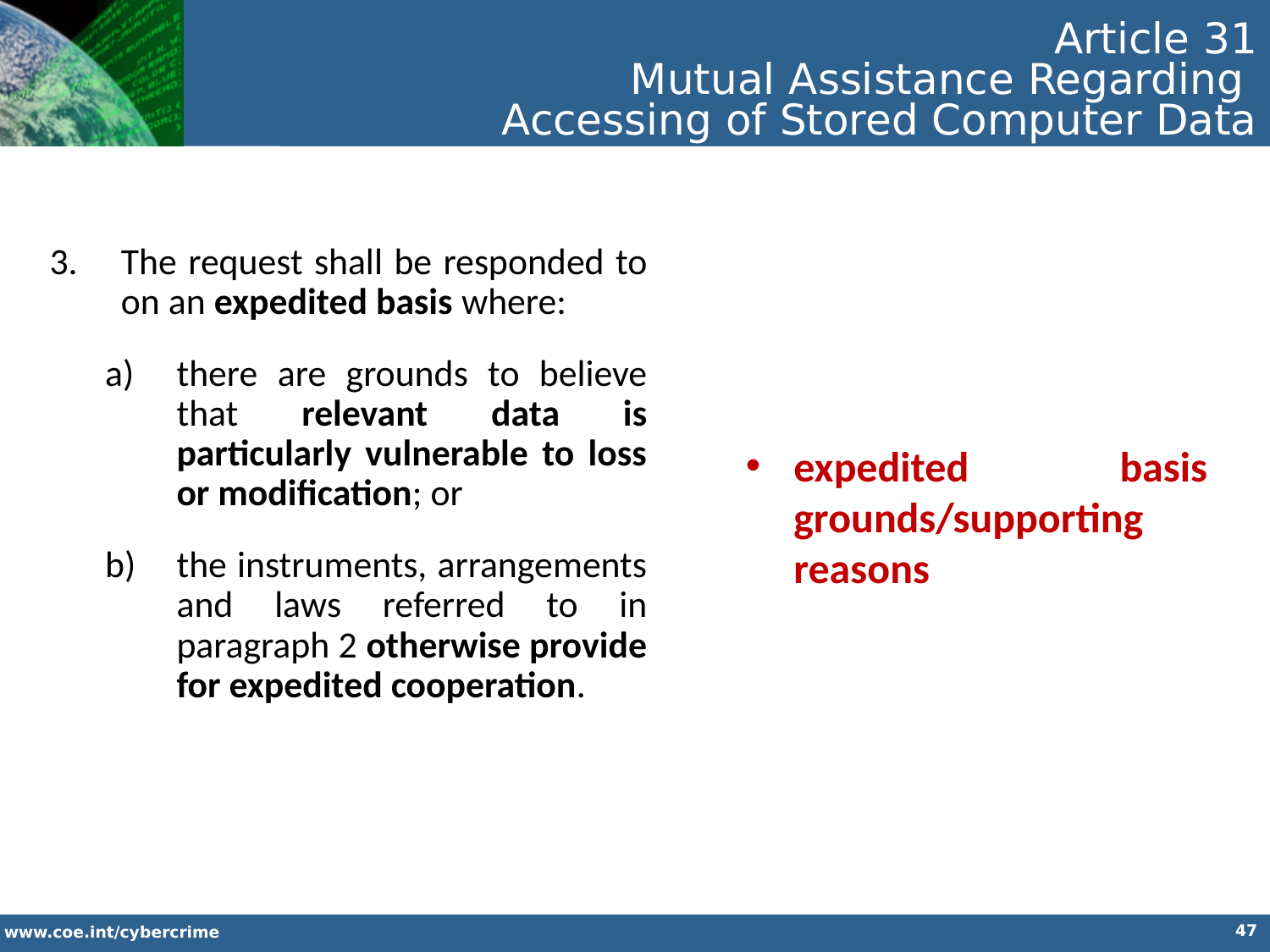

Article 31
Mutual Assistance Regarding
Accessing of Stored Computer Data
The request shall be responded to on an expedited basis where:
there are grounds to believe that relevant data is particularly vulnerable to loss or modification; or
the instruments, arrangements and laws referred to in paragraph 2 otherwise provide for expedited cooperation.
expedited basis grounds/supporting reasons
47